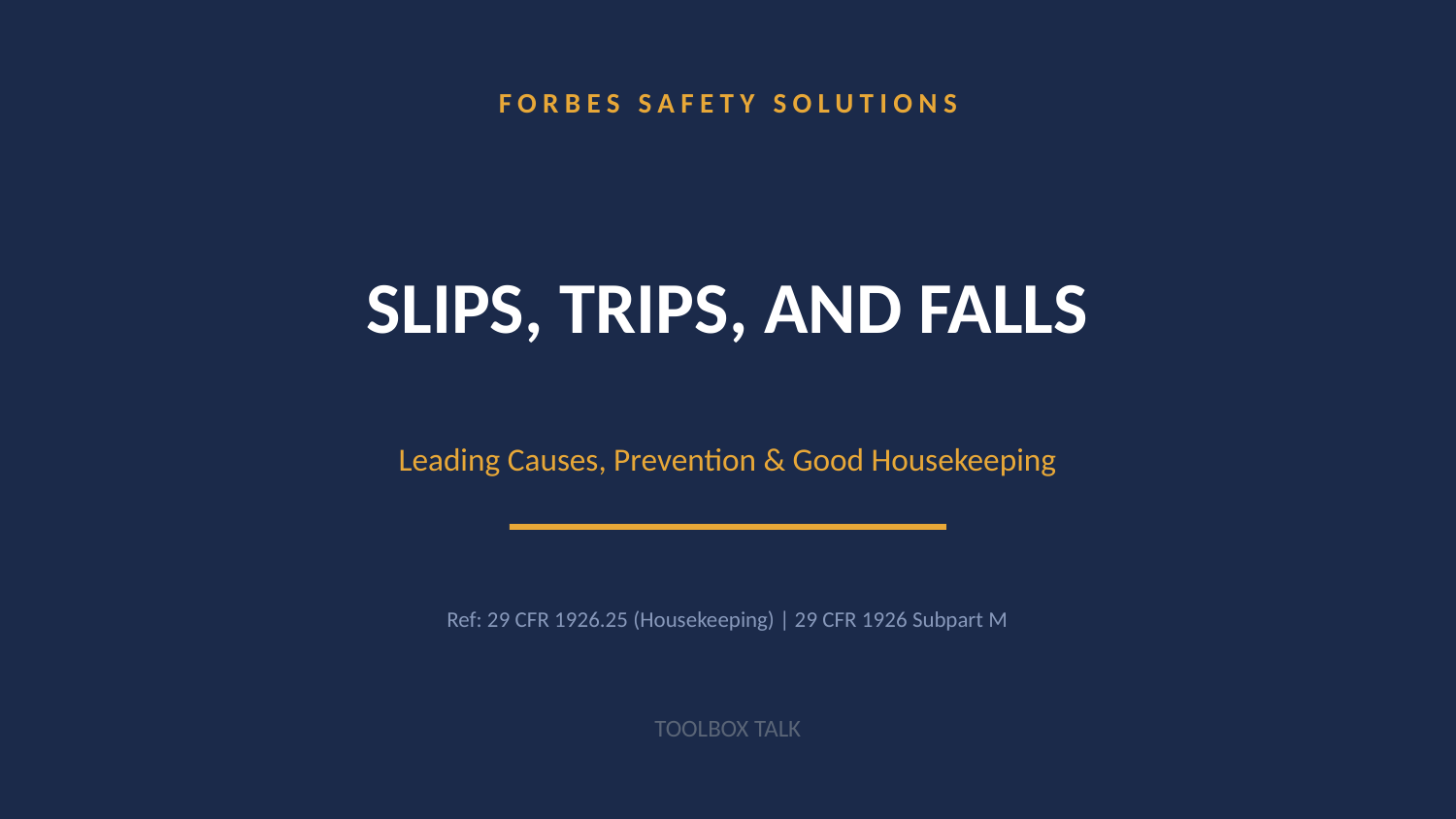

FORBES SAFETY SOLUTIONS
SLIPS, TRIPS, AND FALLS
Leading Causes, Prevention & Good Housekeeping

Ref: 29 CFR 1926.25 (Housekeeping) | 29 CFR 1926 Subpart M
TOOLBOX TALK